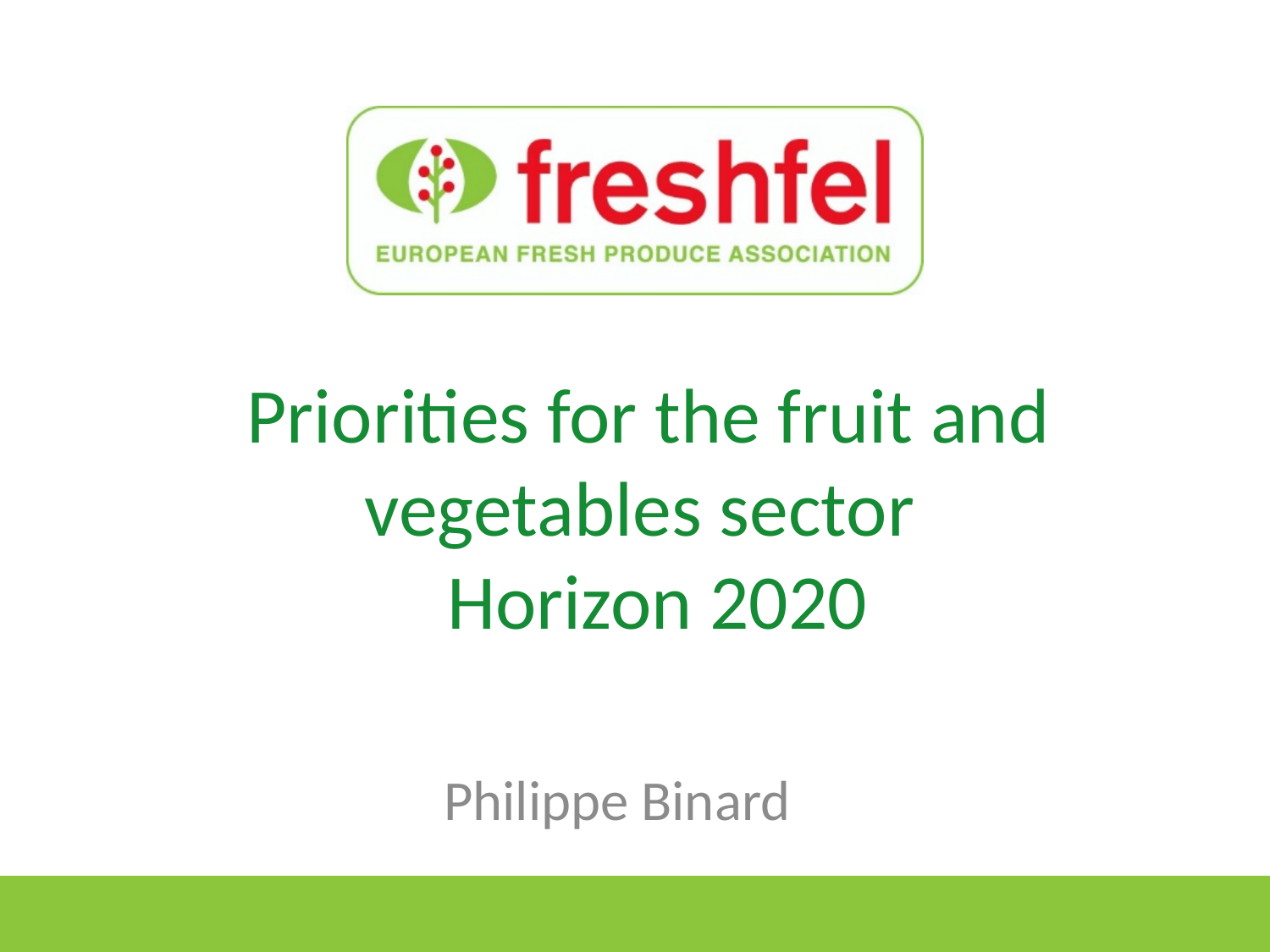

# Priorities for the fruit and vegetables sector Horizon 2020
Philippe Binard